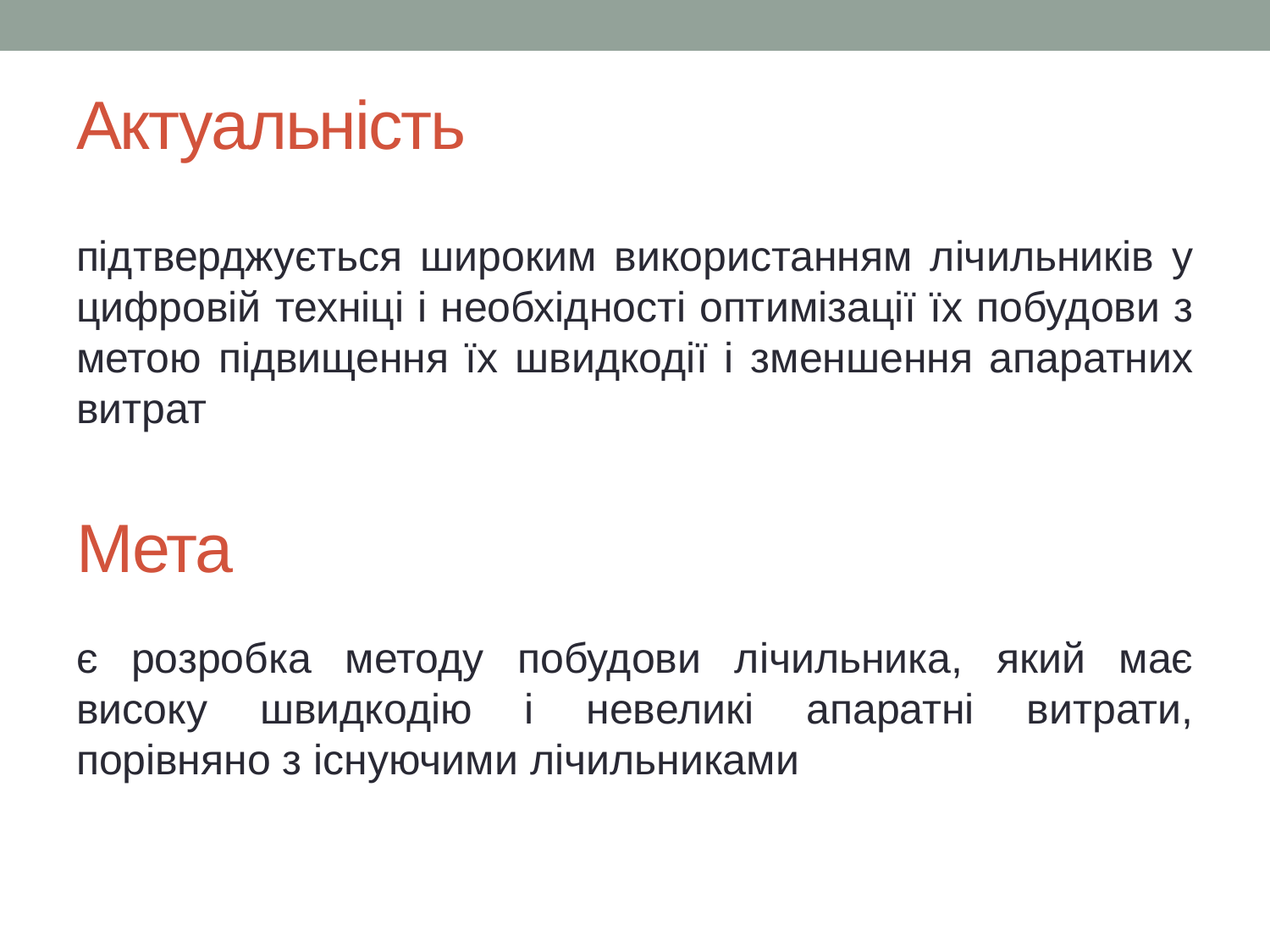

# Актуальність
підтверджується широким використанням лічильників у цифровій техніці і необхідності оптимізації їх побудови з метою підвищення їх швидкодії і зменшення апаратних витрат
Мета
є розробка методу побудови лічильника, який має високу швидкодію і невеликі апаратні витрати, порівняно з існуючими лічильниками